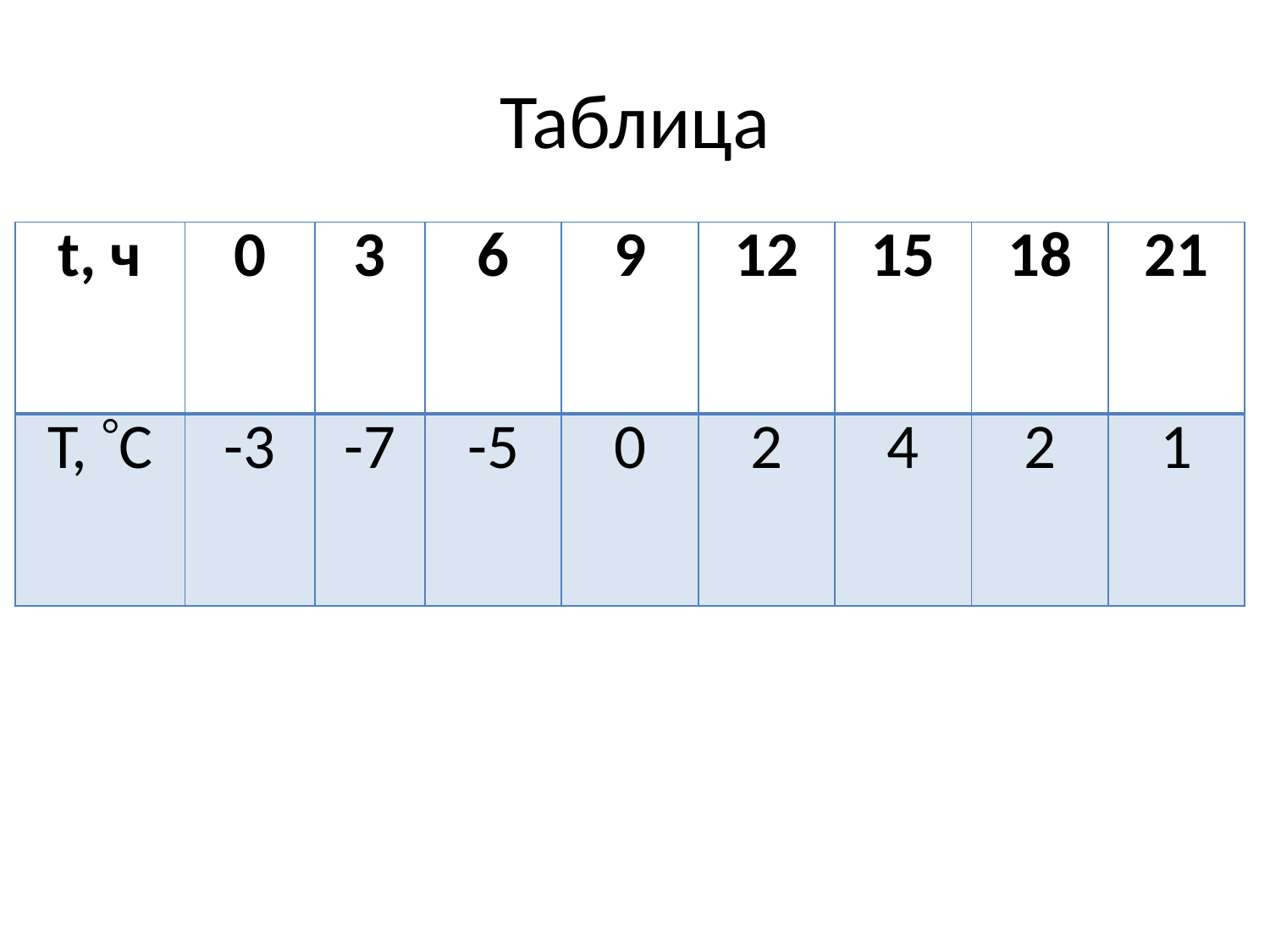

# Таблица
| t, ч | 0 | 3 | 6 | 9 | 12 | 15 | 18 | 21 |
| --- | --- | --- | --- | --- | --- | --- | --- | --- |
| T, °C | -3 | -7 | -5 | 0 | 2 | 4 | 2 | 1 |